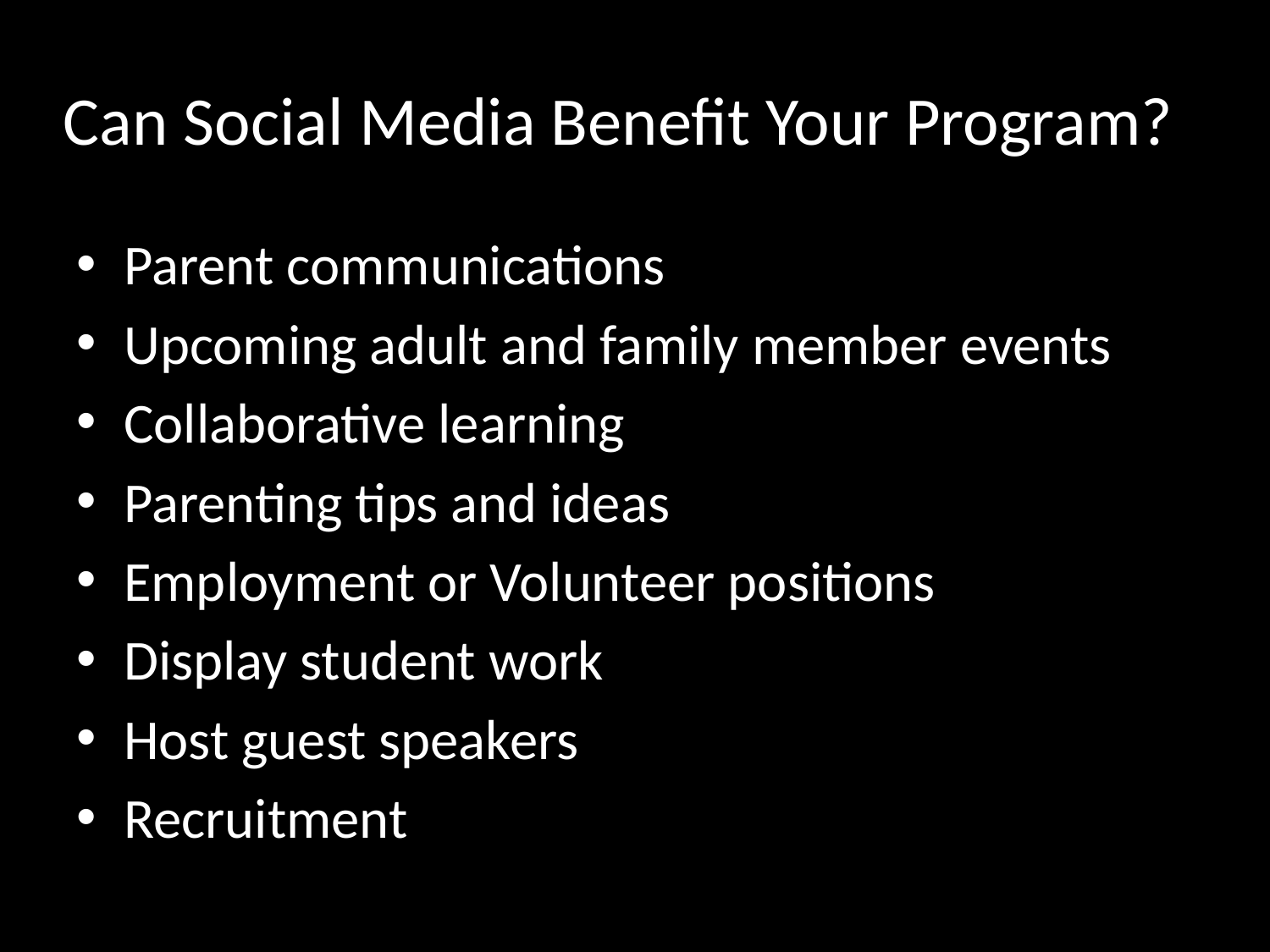

# Can Social Media Benefit Your Program?
Parent communications
Upcoming adult and family member events
Collaborative learning
Parenting tips and ideas
Employment or Volunteer positions
Display student work
Host guest speakers
Recruitment